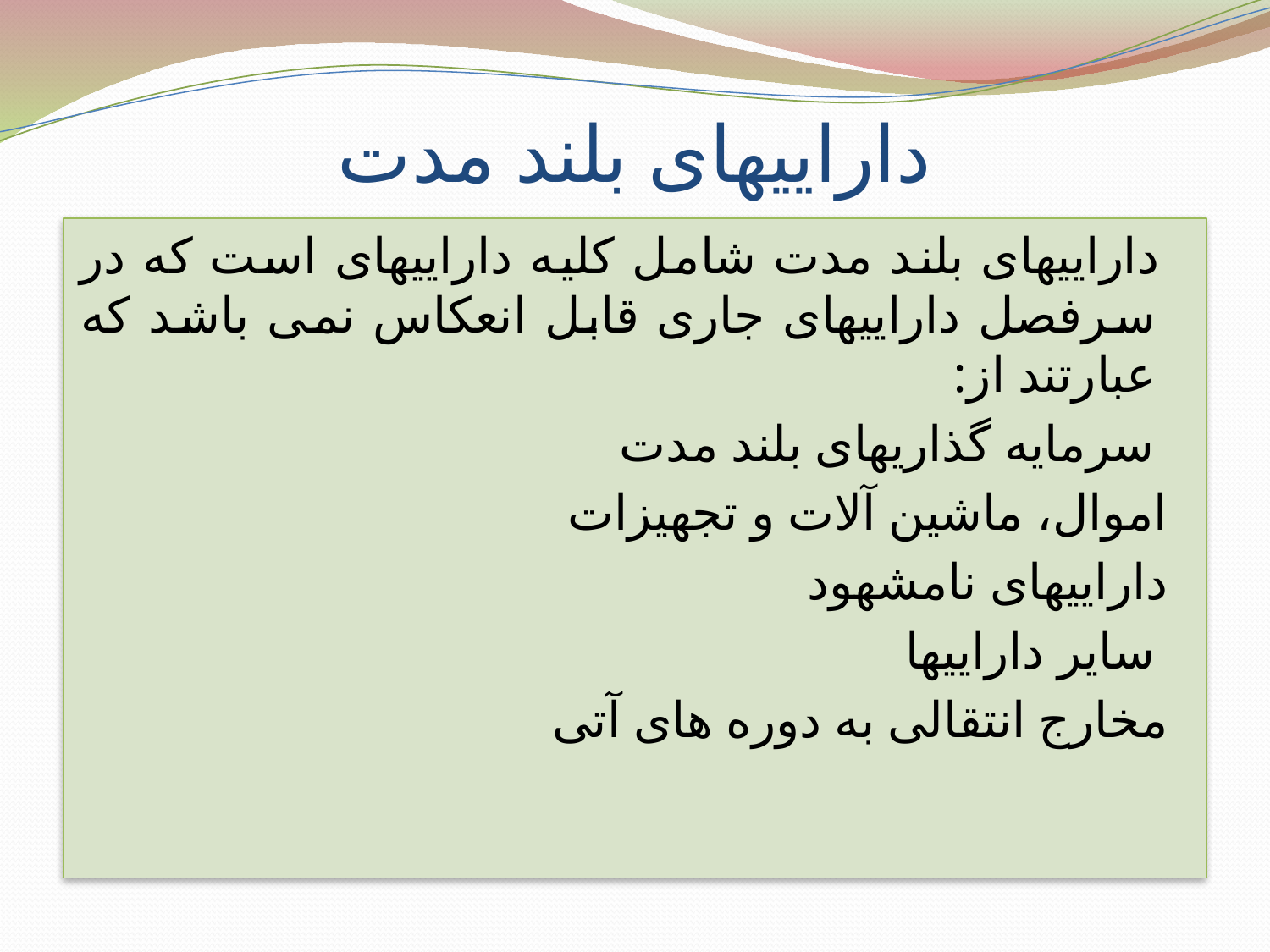

# داراییهای بلند مدت
  داراییهای بلند مدت شامل کلیه داراییهای است که در سرفصل داراییهای جاری قابل انعکاس نمی باشد که عبارتند از:
   سرمایه گذاریهای بلند مدت
  اموال، ماشین آلات و تجهیزات
  داراییهای نامشهود
   سایر داراییها
  مخارج انتقالی به دوره های آتی